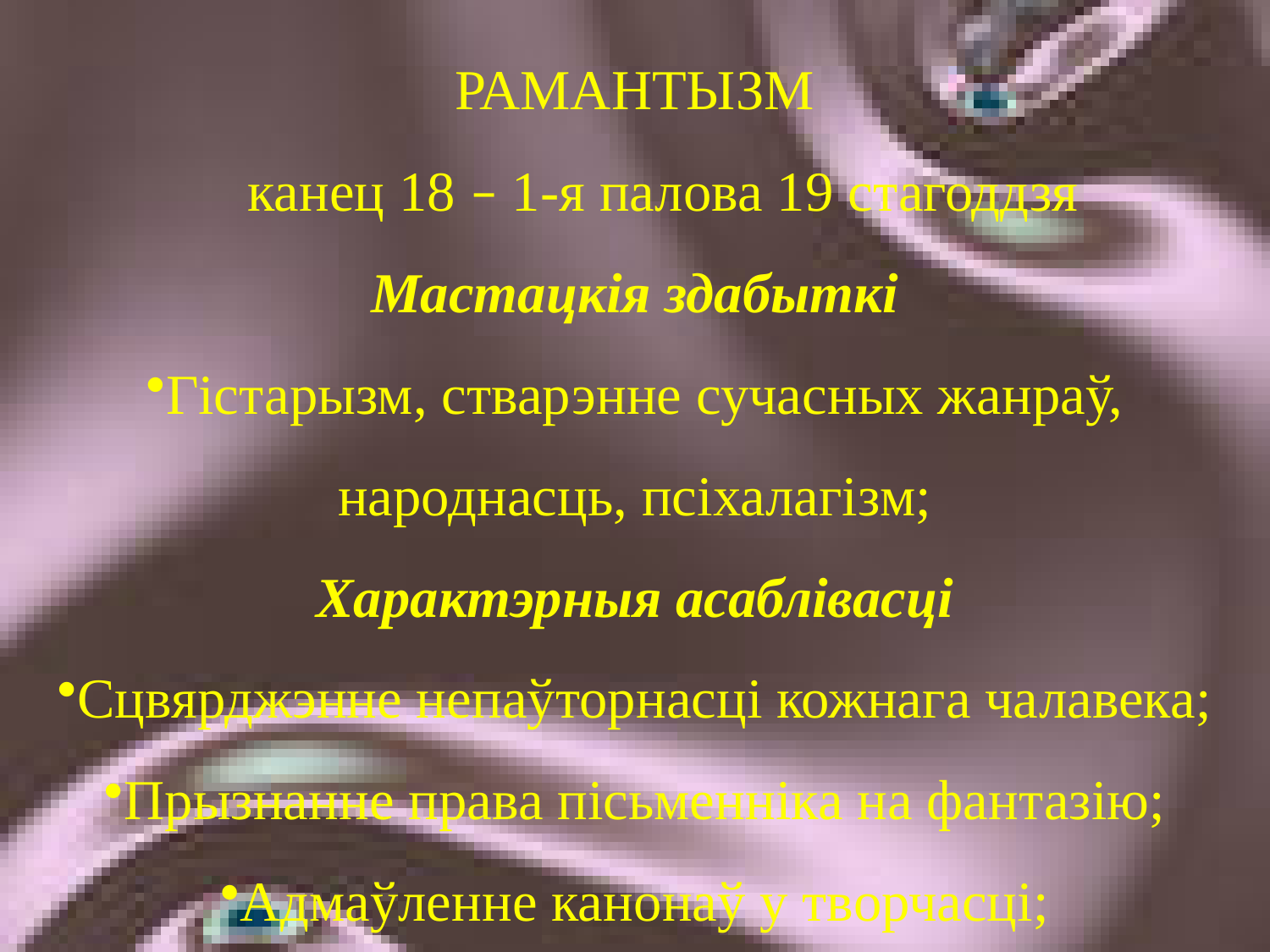

РАМАНТЫЗМ
    канец 18 – 1-я палова 19 стагоддзя
Мастацкія здабыткі
Гістарызм, стварэнне сучасных жанраў, народнасць, псіхалагізм;
Характэрныя асаблівасці
Сцвярджэнне непаўторнасці кожнага чалавека;
Прызнанне права пісьменніка на фантазію;
Адмаўленне канонаў у творчасці;